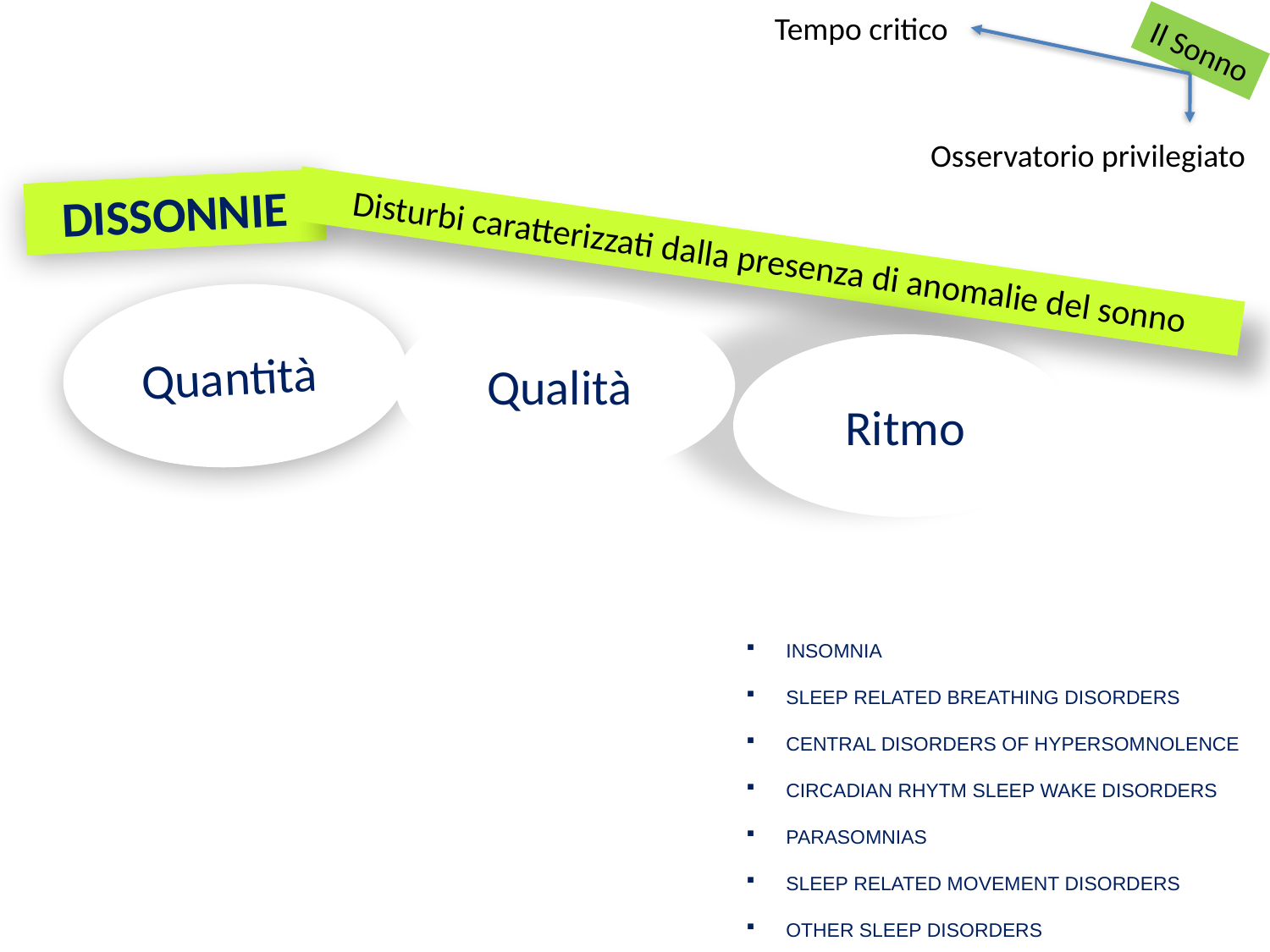

Tempo critico
Il Sonno
Osservatorio privilegiato
DISSONNIE
Disturbi caratterizzati dalla presenza di anomalie del sonno
Quantità
Qualità
Ritmo
INSOMNIA

SLEEP RELATED BREATHING DISORDERS

CENTRAL DISORDERS OF HYPERSOMNOLENCE

CIRCADIAN RHYTM SLEEP WAKE DISORDERS

PARASOMNIAS

SLEEP RELATED MOVEMENT DISORDERS

OTHER SLEEP DISORDERS